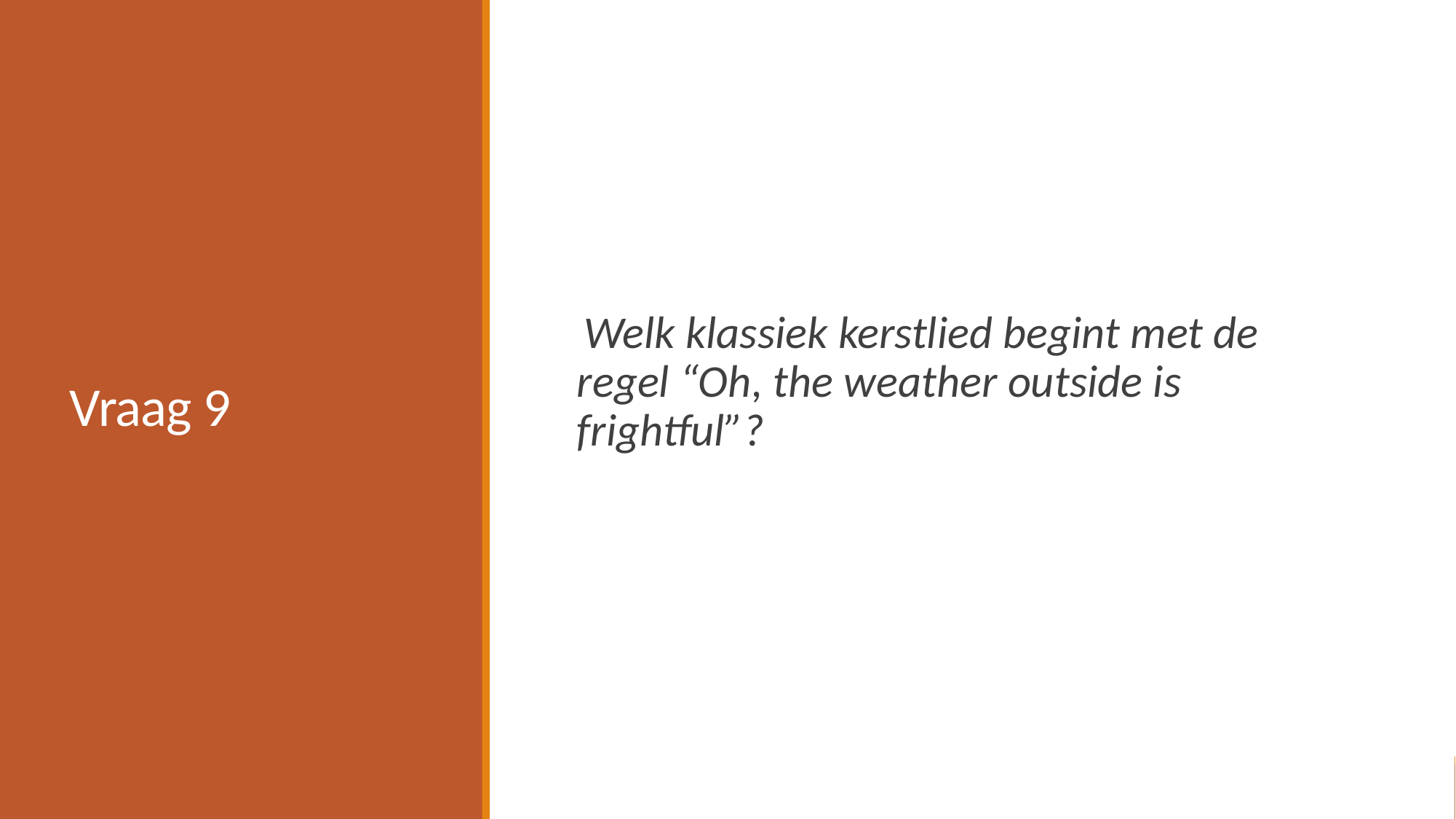

# Vraag 9
 Welk klassiek kerstlied begint met de regel “Oh, the weather outside is frightful”?